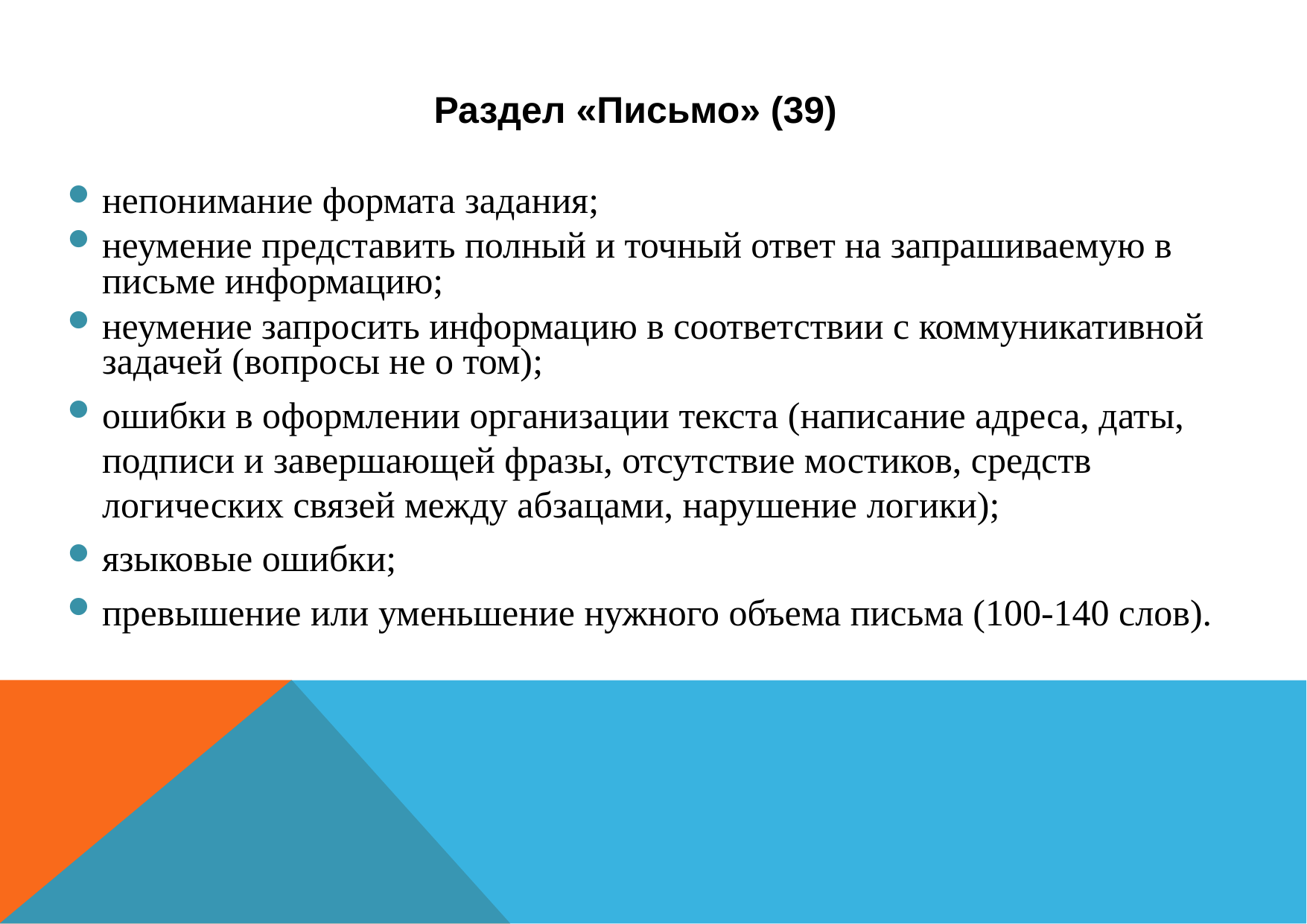

Раздел «Письмо» (39)

непонимание формата задания;
неумение представить полный и точный ответ на запрашиваемую в письме информацию;
неумение запросить информацию в соответствии с коммуникативной задачей (вопросы не о том);
ошибки в оформлении организации текста (написание адреса, даты, подписи и завершающей фразы, отсутствие мостиков, средств логических связей между абзацами, нарушение логики);
языковые ошибки;
превышение или уменьшение нужного объема письма (100-140 слов).